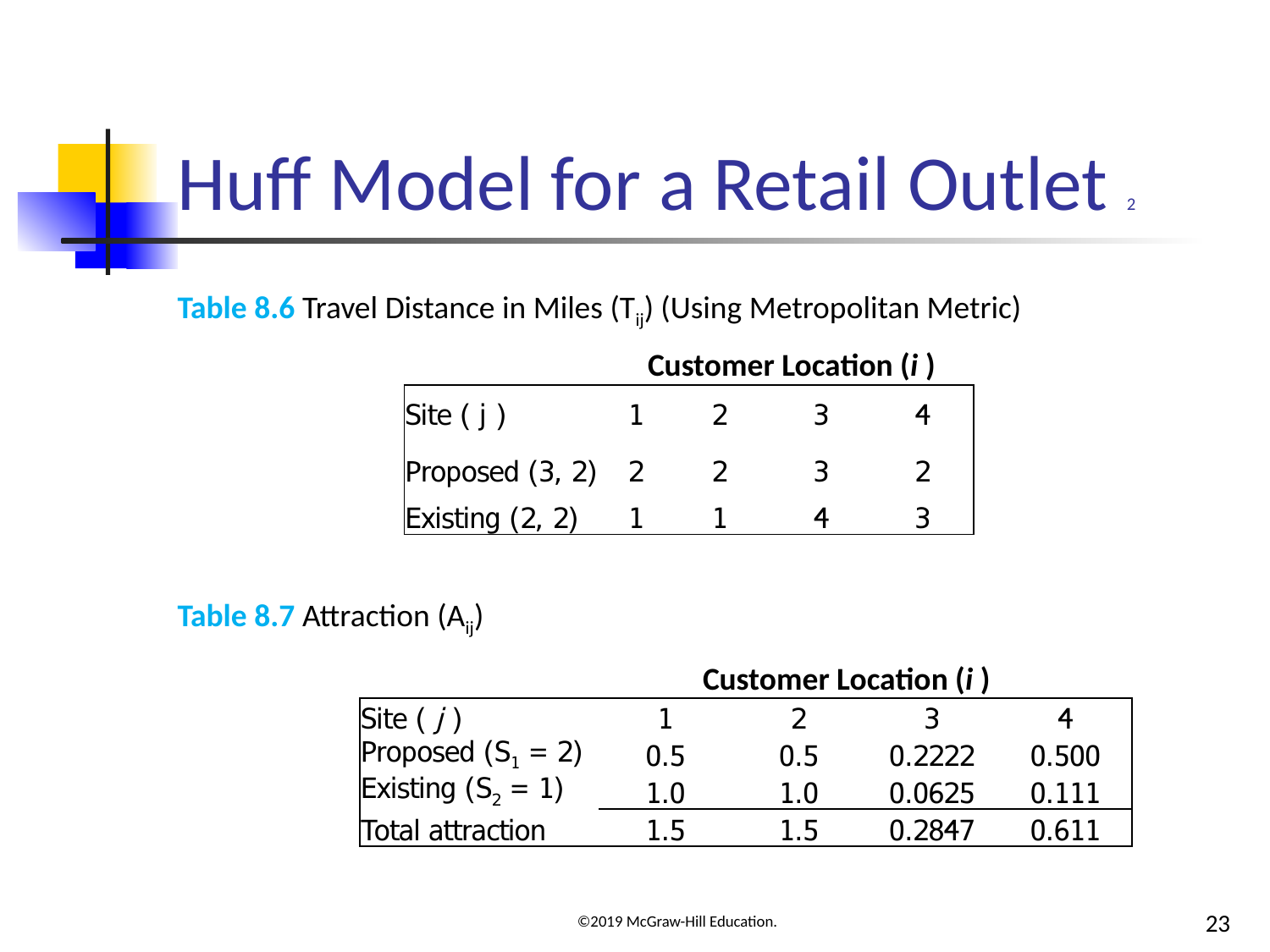

# Huff Model for a Retail Outlet 2
Table 8.6 Travel Distance in Miles (Tij) (Using Metropolitan Metric)
Customer Location (i )
| Site ( j ) | 1 | 2 | 3 | 4 |
| --- | --- | --- | --- | --- |
| Proposed (3, 2) | 2 | 2 | 3 | 2 |
| Existing (2, 2) | 1 | 1 | 4 | 3 |
Table 8.7 Attraction (Aij)
Customer Location (i )
| Site ( j ) | 1 | 2 | 3 | 4 |
| --- | --- | --- | --- | --- |
| Proposed (S1 = 2) | 0.5 | 0.5 | 0.2222 | 0.500 |
| Existing (S2 = 1) | 1.0 | 1.0 | 0.0625 | 0.111 |
| Total attraction | 1.5 | 1.5 | 0.2847 | 0.611 |